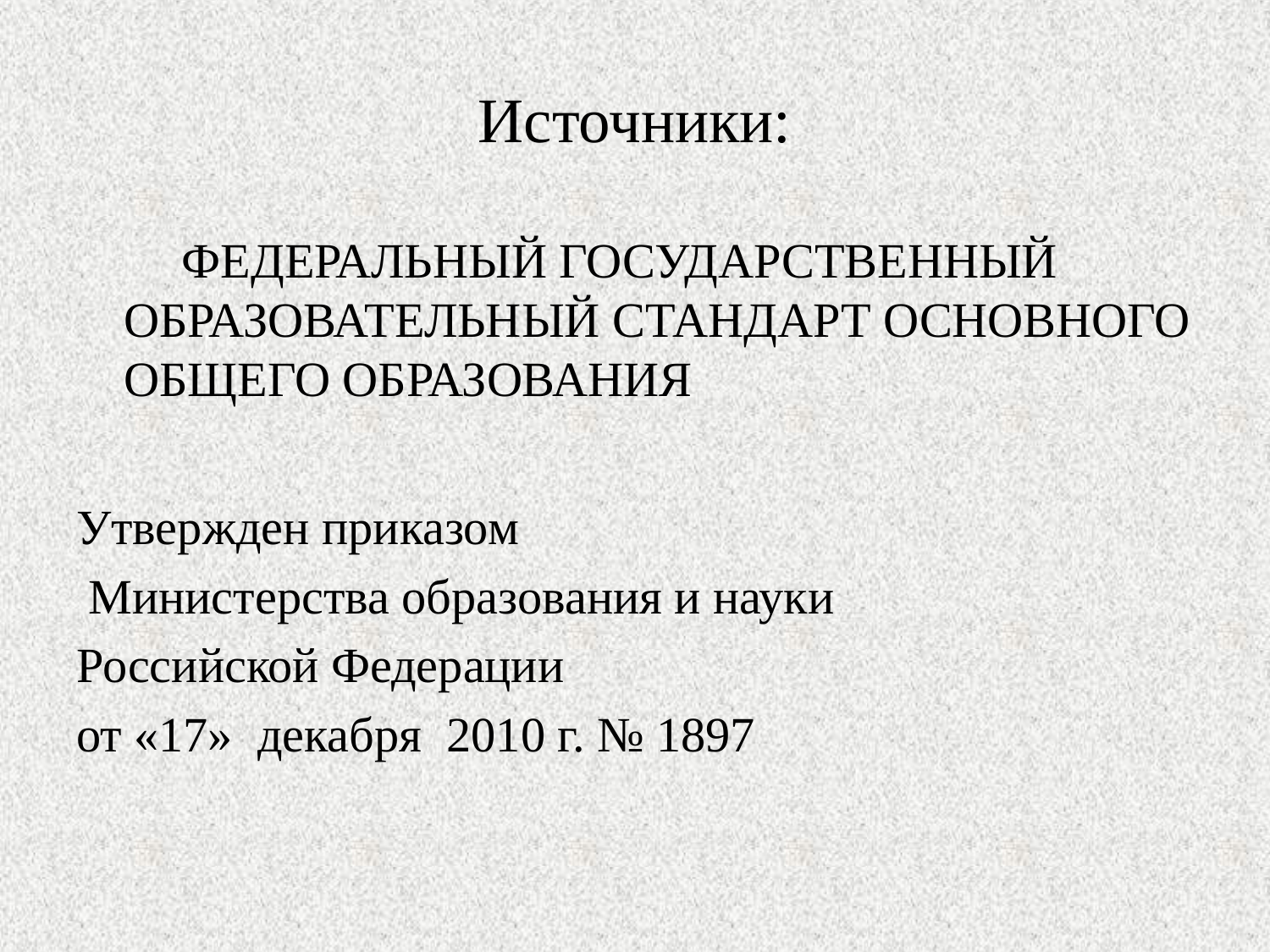

# Источники:
ФЕДЕРАЛЬНЫЙ ГОСУДАРСТВЕННЫЙ ОБРАЗОВАТЕЛЬНЫЙ СТАНДАРТ ОСНОВНОГО ОБЩЕГО ОБРАЗОВАНИЯ

Утвержден приказом
 Министерства образования и науки
Российской Федерации
от «17»  декабря  2010 г. № 1897